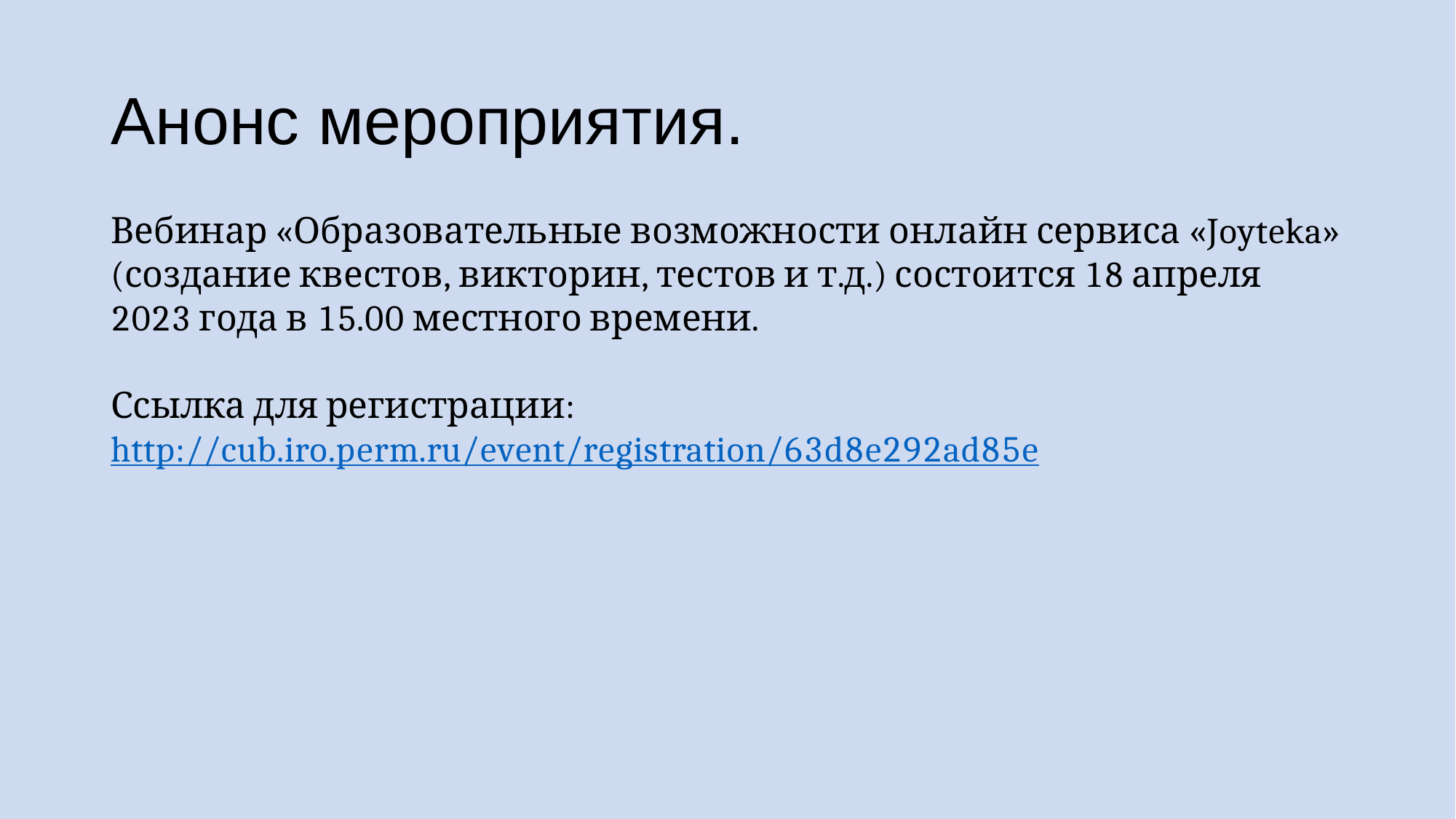

# Анонс мероприятия.
Вебинар «Образовательные возможности онлайн сервиса «Joyteka» (создание квестов, викторин, тестов и т.д.) состоится 18 апреля 2023 года в 15.00 местного времени.

Ссылка для регистрации: http://cub.iro.perm.ru/event/registration/63d8e292ad85e